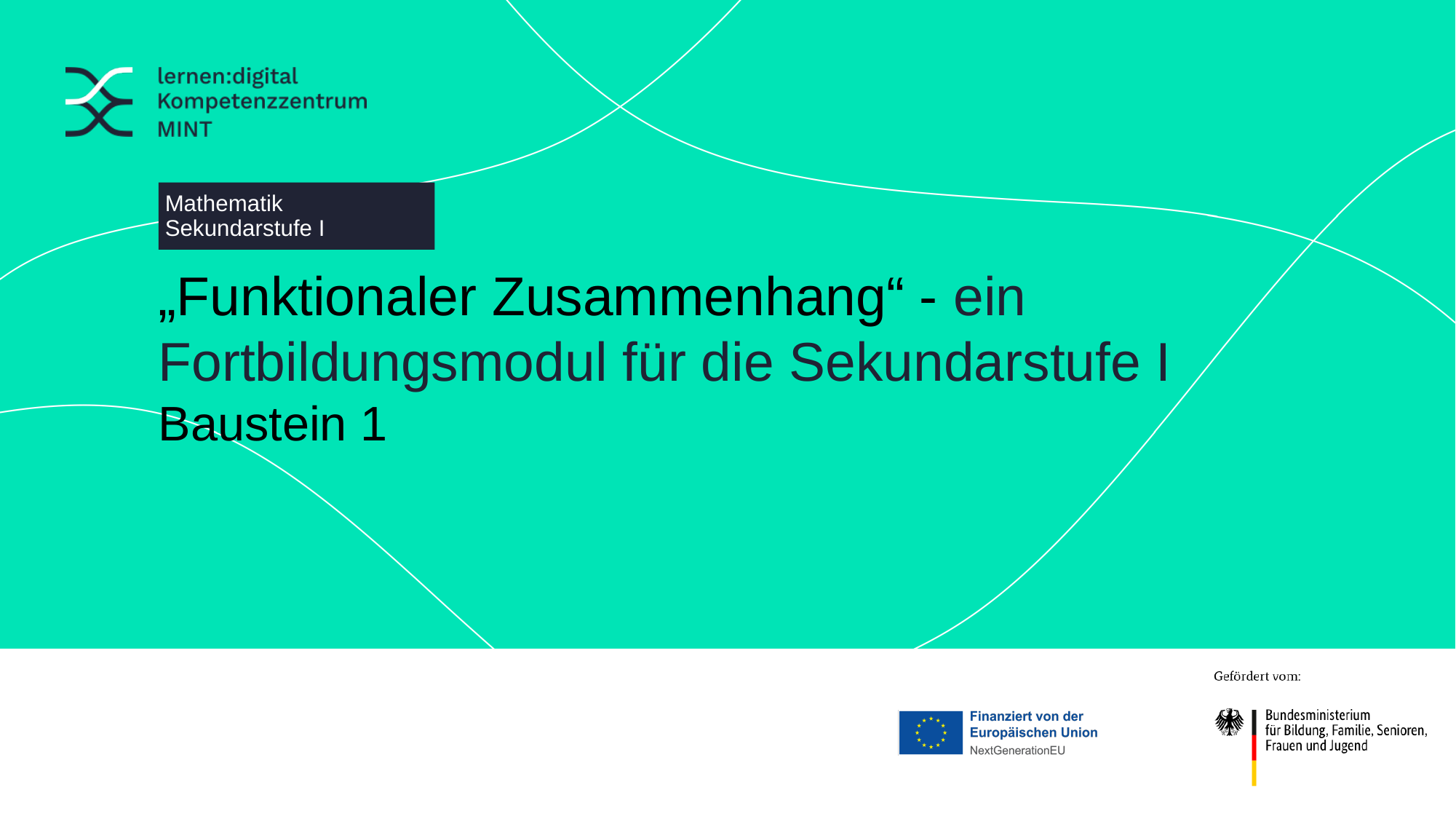

Mathematik Sekundarstufe I
# „Funktionaler Zusammenhang“ - ein Fortbildungsmodul für die Sekundarstufe I Baustein 1